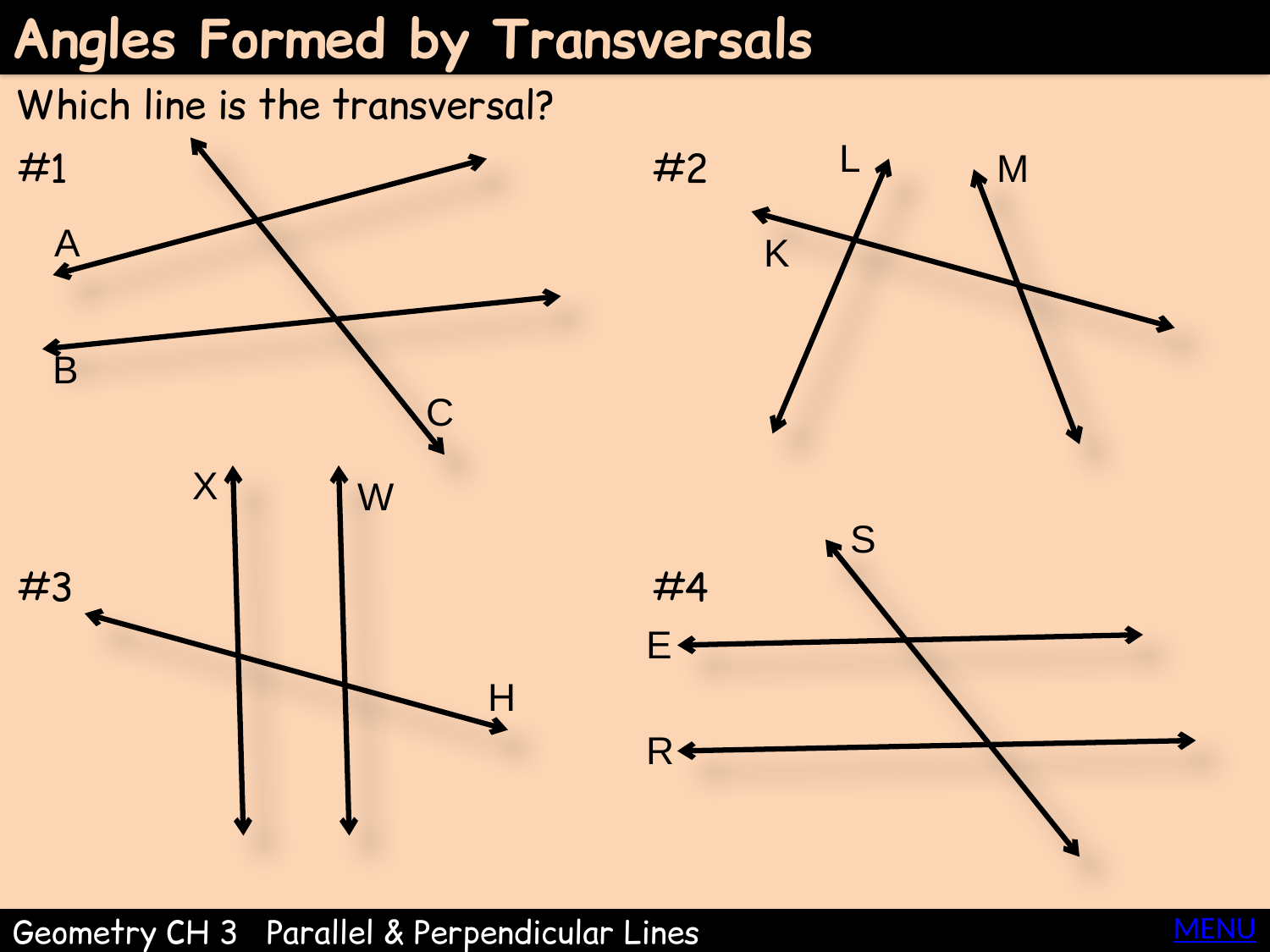

Angles Formed by Transversals
Which line is the transversal?
L
#1					#2

#3					#4
M
A
K
B
C
X
W
S
E
H
R
MENU
Geometry CH 3	Parallel & Perpendicular Lines